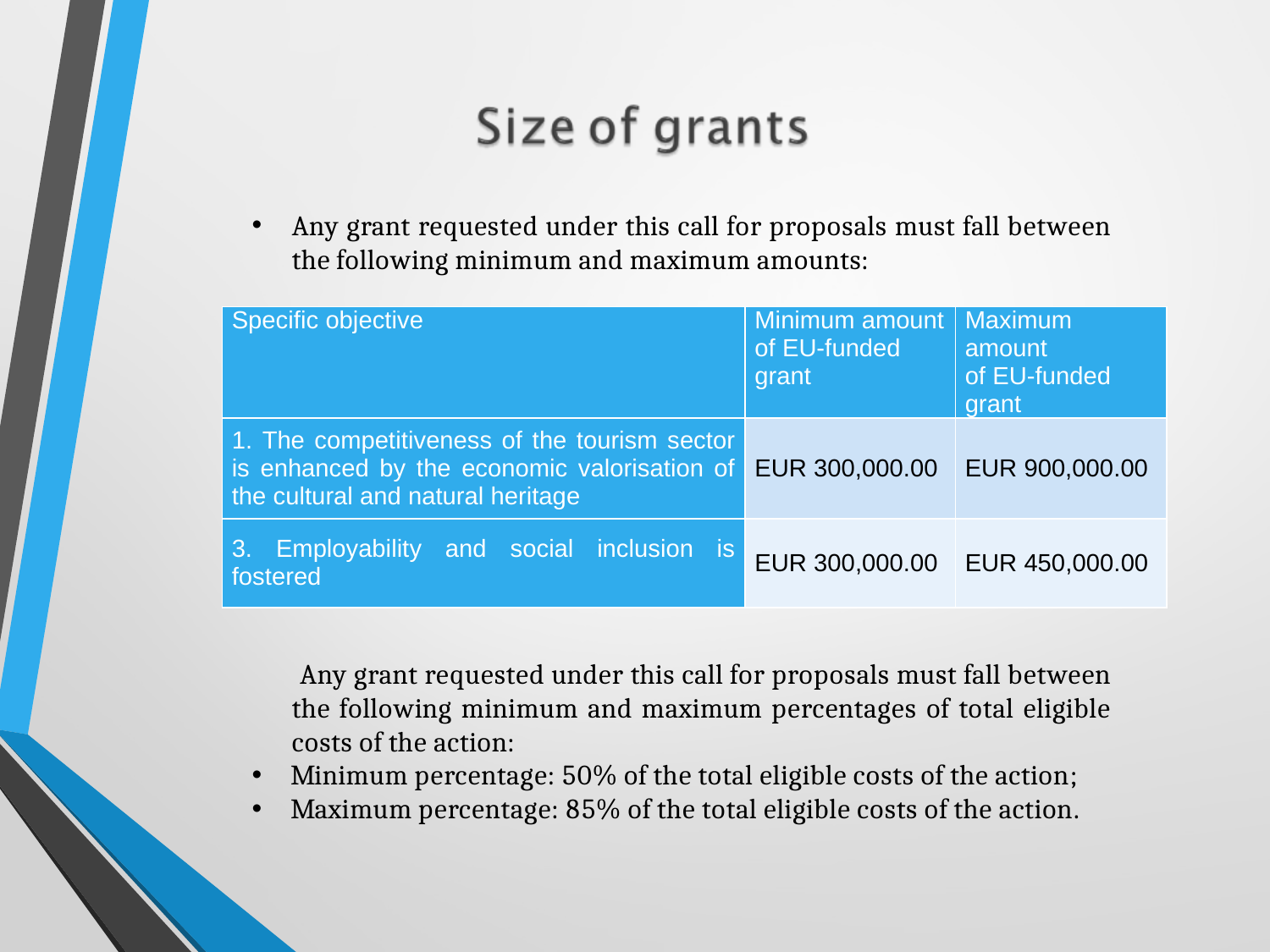

Any grant requested under this call for proposals must fall between the following minimum and maximum amounts:

       Any grant requested under this call for proposals must fall between the following minimum and maximum percentages of total eligible costs of the action:
Minimum percentage: 50% of the total eligible costs of the action;
Maximum percentage: 85% of the total eligible costs of the action.

| Specific objective | Minimum amount of EU-funded grant | Maximum amount of EU-funded grant |
| --- | --- | --- |
| 1. The competitiveness of the tourism sector is enhanced by the economic valorisation of the cultural and natural heritage | EUR 300,000.00 | EUR 900,000.00 |
| 3. Employability and social inclusion is fostered | EUR 300,000.00 | EUR 450,000.00 |